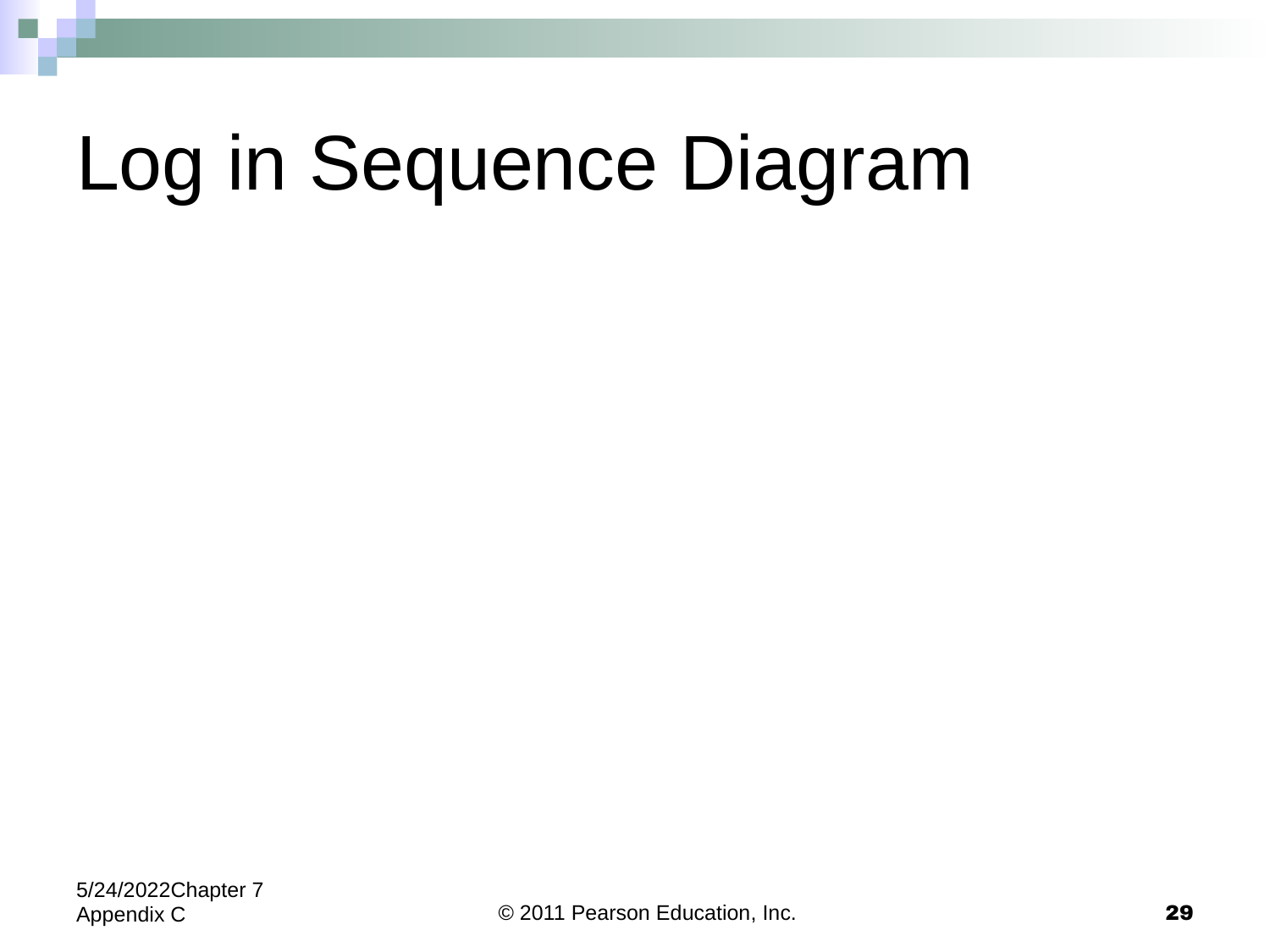

# Log in Sequence Diagram
5/24/2022Chapter 7 Appendix C
© 2011 Pearson Education, Inc.
29